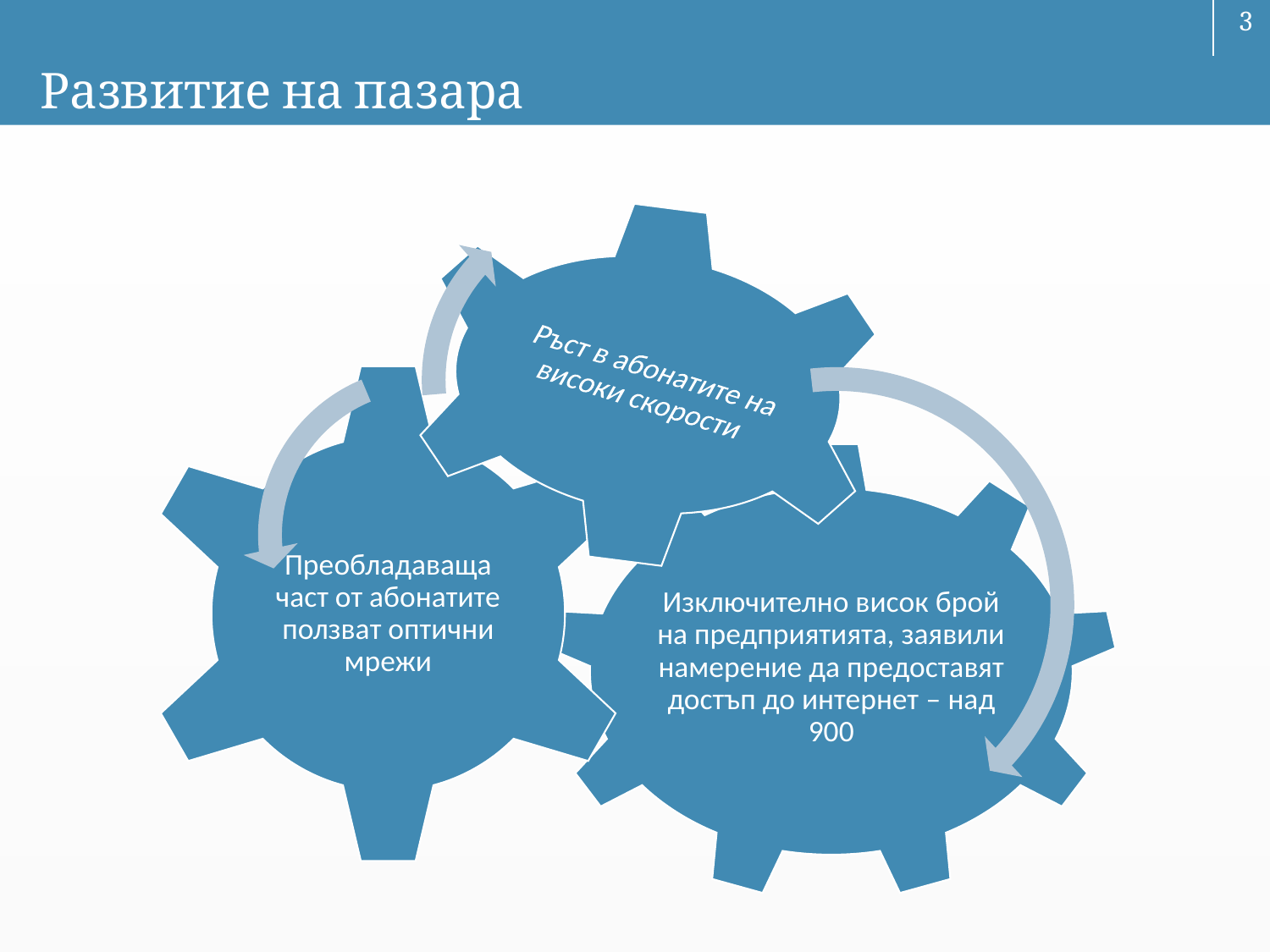

# Развитие на пазара
Изключително висок брой на предприятията, заявили намерение да предоставят достъп до интернет – над 900
Преобладаваща част от абонатите ползват оптични мрежи
Ръст в абонатите на високи скорости